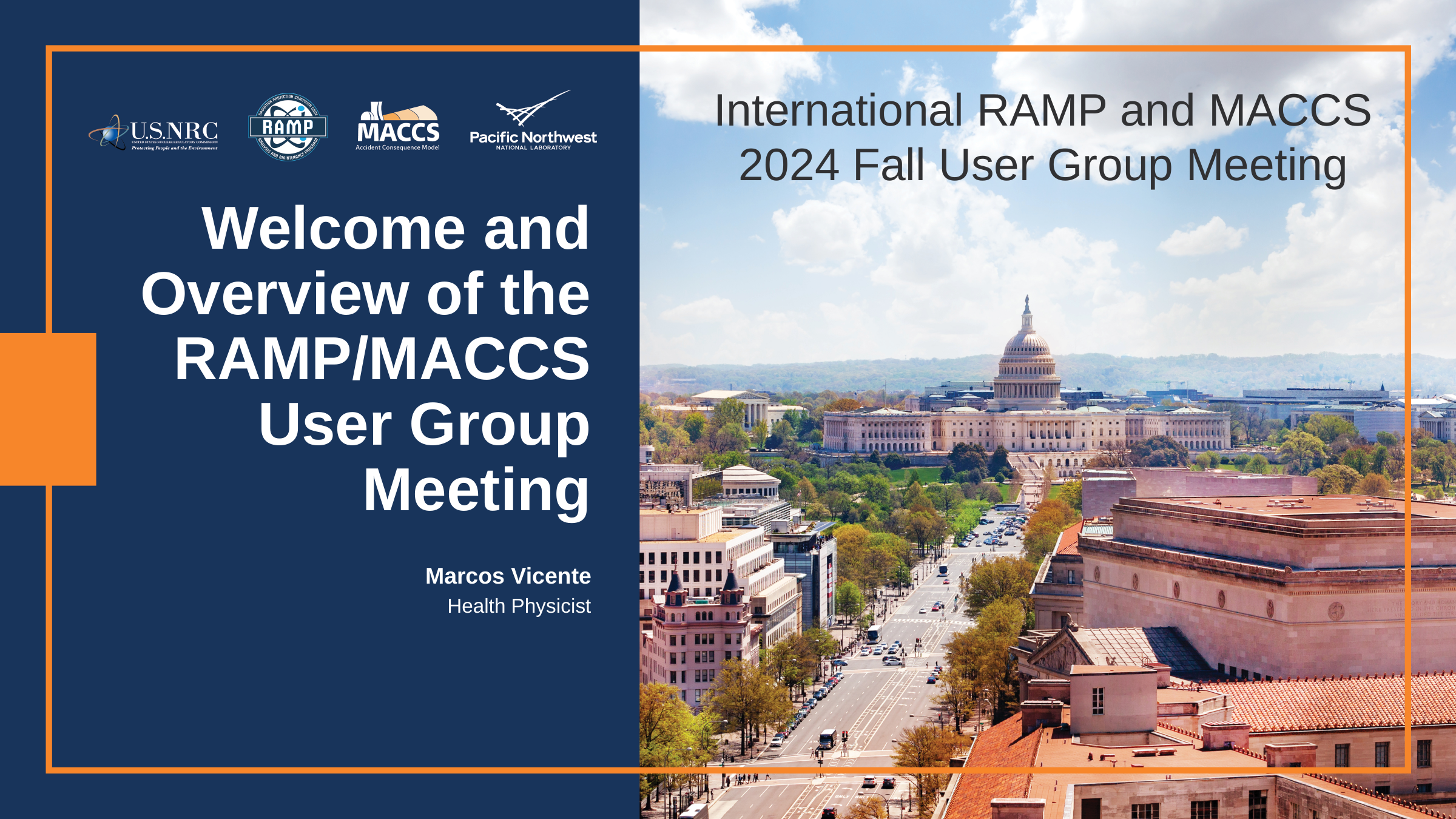

International RAMP and MACCS 2024 Fall User Group Meeting
# Welcome and Overview of the RAMP/MACCS User Group Meeting
Marcos Vicente
Health Physicist